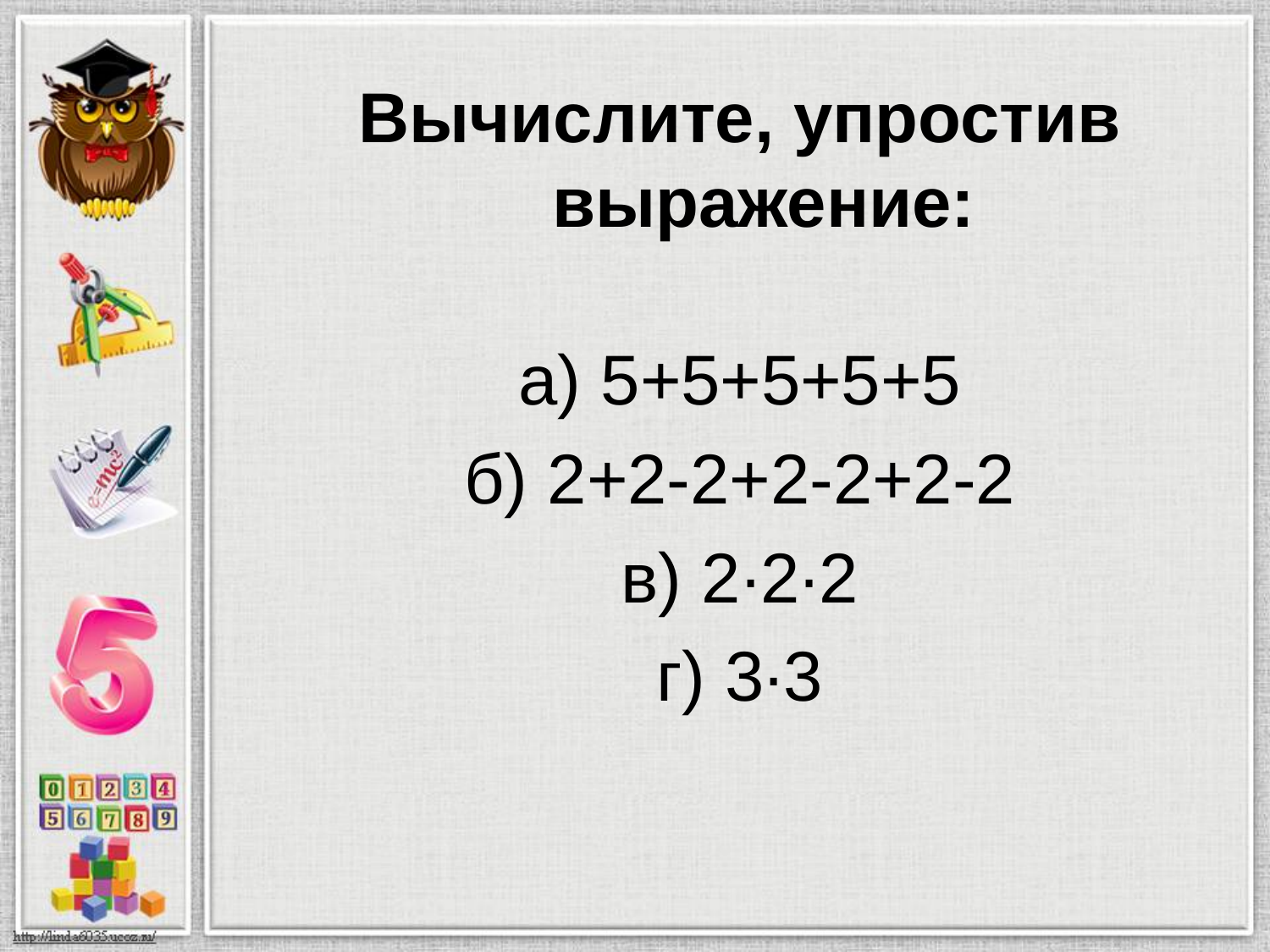

Вычислите, упростив выражение:

а) 5+5+5+5+5
б) 2+2-2+2-2+2-2
в) 2∙2∙2
г) 3∙3